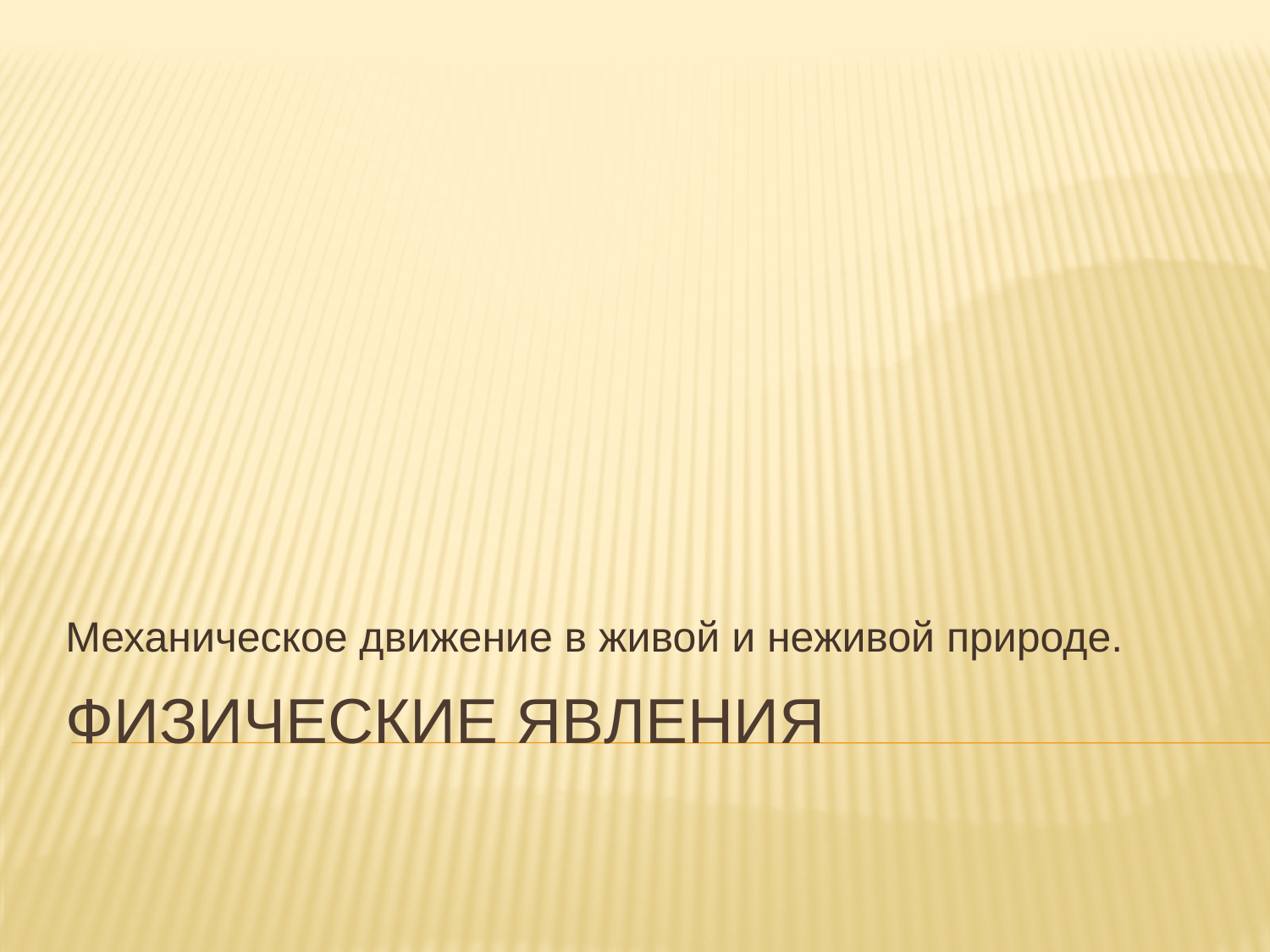

Механическое движение в живой и неживой природе.
# Физические явления